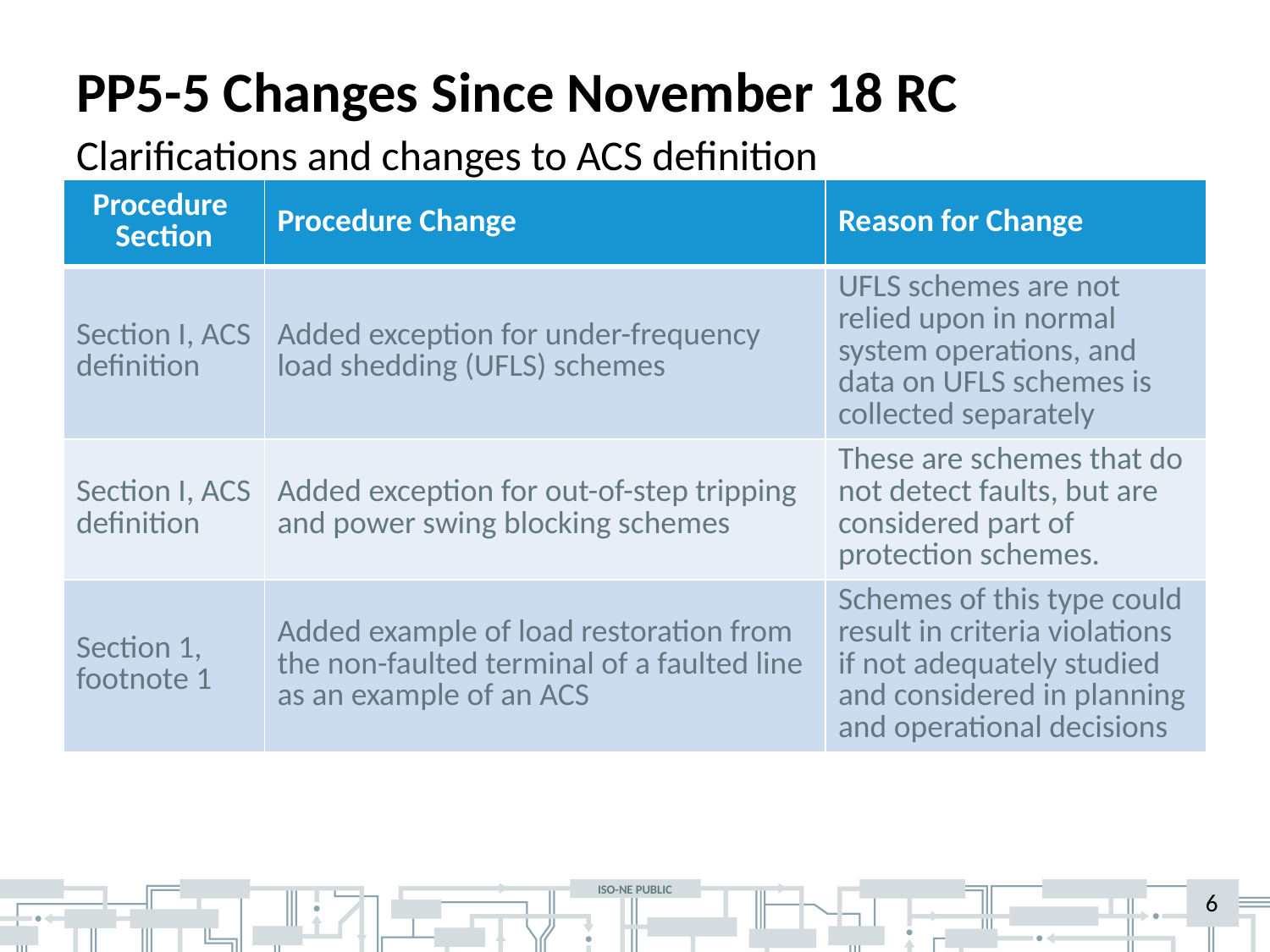

# PP5-5 Changes Since November 18 RC
Clarifications and changes to ACS definition
| Procedure Section | Procedure Change | Reason for Change |
| --- | --- | --- |
| Section I, ACS definition | Added exception for under-frequency load shedding (UFLS) schemes | UFLS schemes are not relied upon in normal system operations, and data on UFLS schemes is collected separately |
| Section I, ACS definition | Added exception for out-of-step tripping and power swing blocking schemes | These are schemes that do not detect faults, but are considered part of protection schemes. |
| Section 1, footnote 1 | Added example of load restoration from the non-faulted terminal of a faulted line as an example of an ACS | Schemes of this type could result in criteria violations if not adequately studied and considered in planning and operational decisions |
6